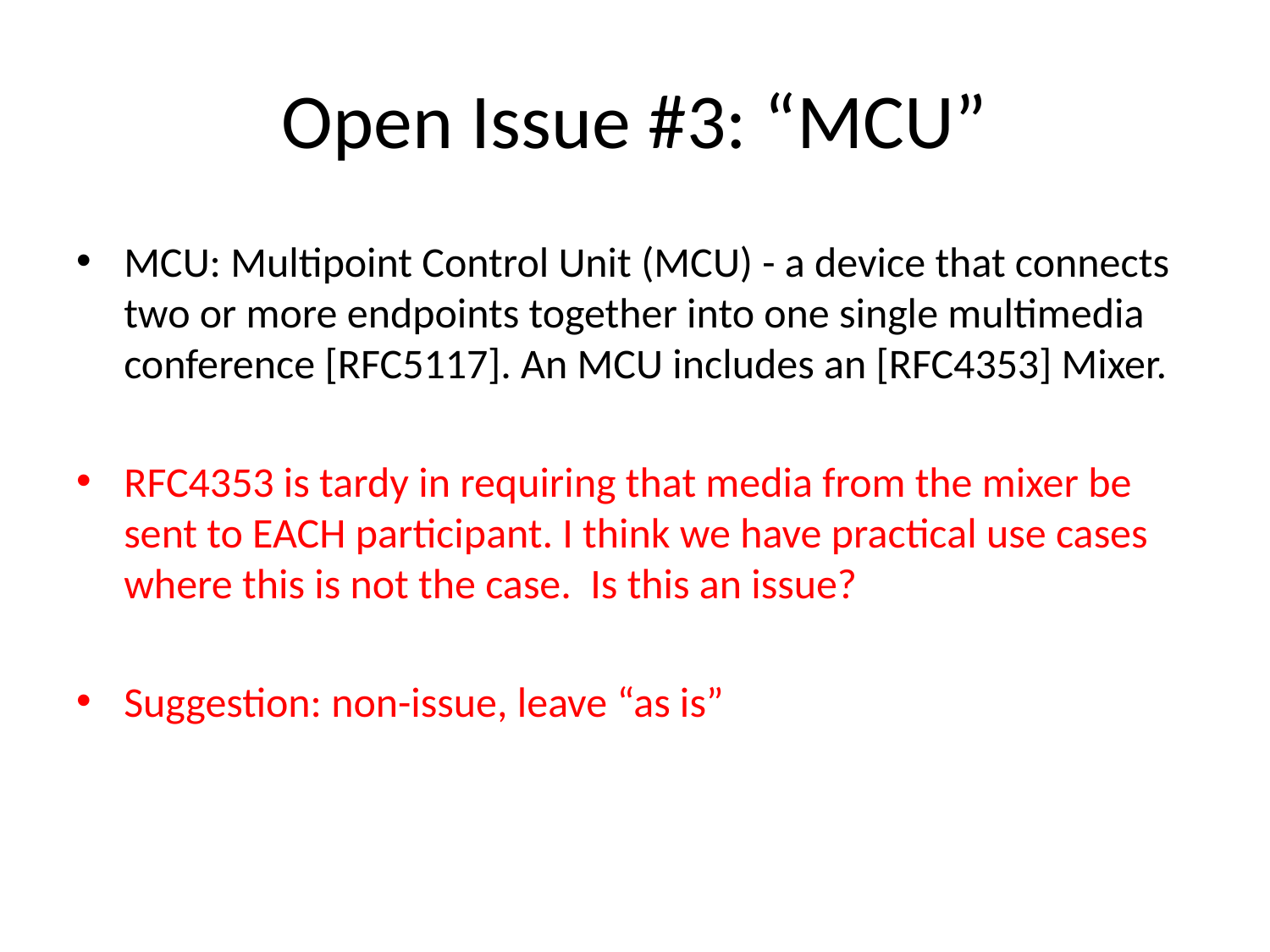

# Open Issue #3: “MCU”
MCU: Multipoint Control Unit (MCU) - a device that connects two or more endpoints together into one single multimedia conference [RFC5117]. An MCU includes an [RFC4353] Mixer.

RFC4353 is tardy in requiring that media from the mixer be sent to EACH participant. I think we have practical use cases where this is not the case.  Is this an issue?

Suggestion: non-issue, leave “as is”